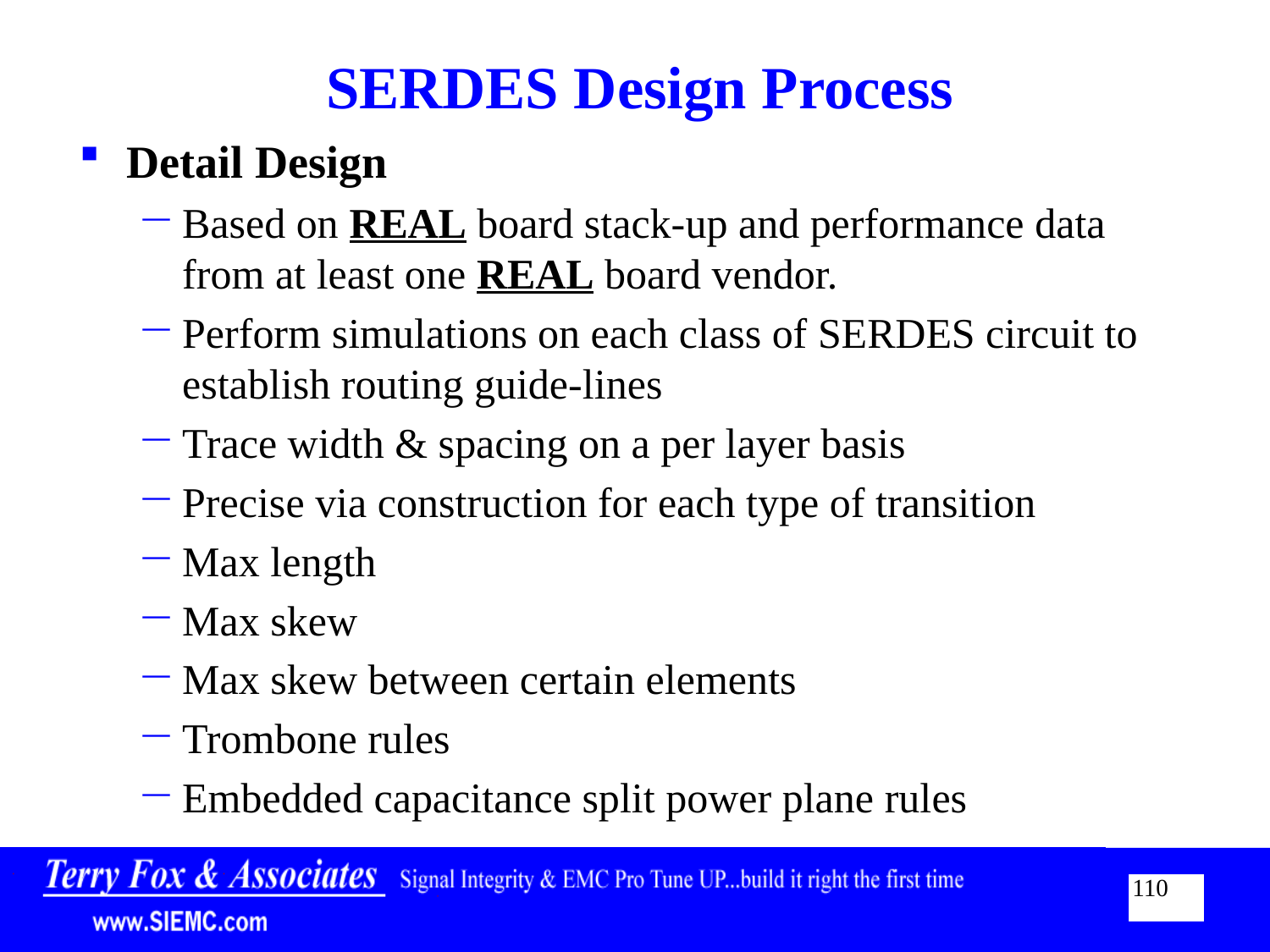

# SERDES Design Process
Detail Design
Based on REAL board stack-up and performance data from at least one REAL board vendor.
Perform simulations on each class of SERDES circuit to establish routing guide-lines
Trace width & spacing on a per layer basis
Precise via construction for each type of transition
Max length
Max skew
Max skew between certain elements
Trombone rules
Embedded capacitance split power plane rules

110